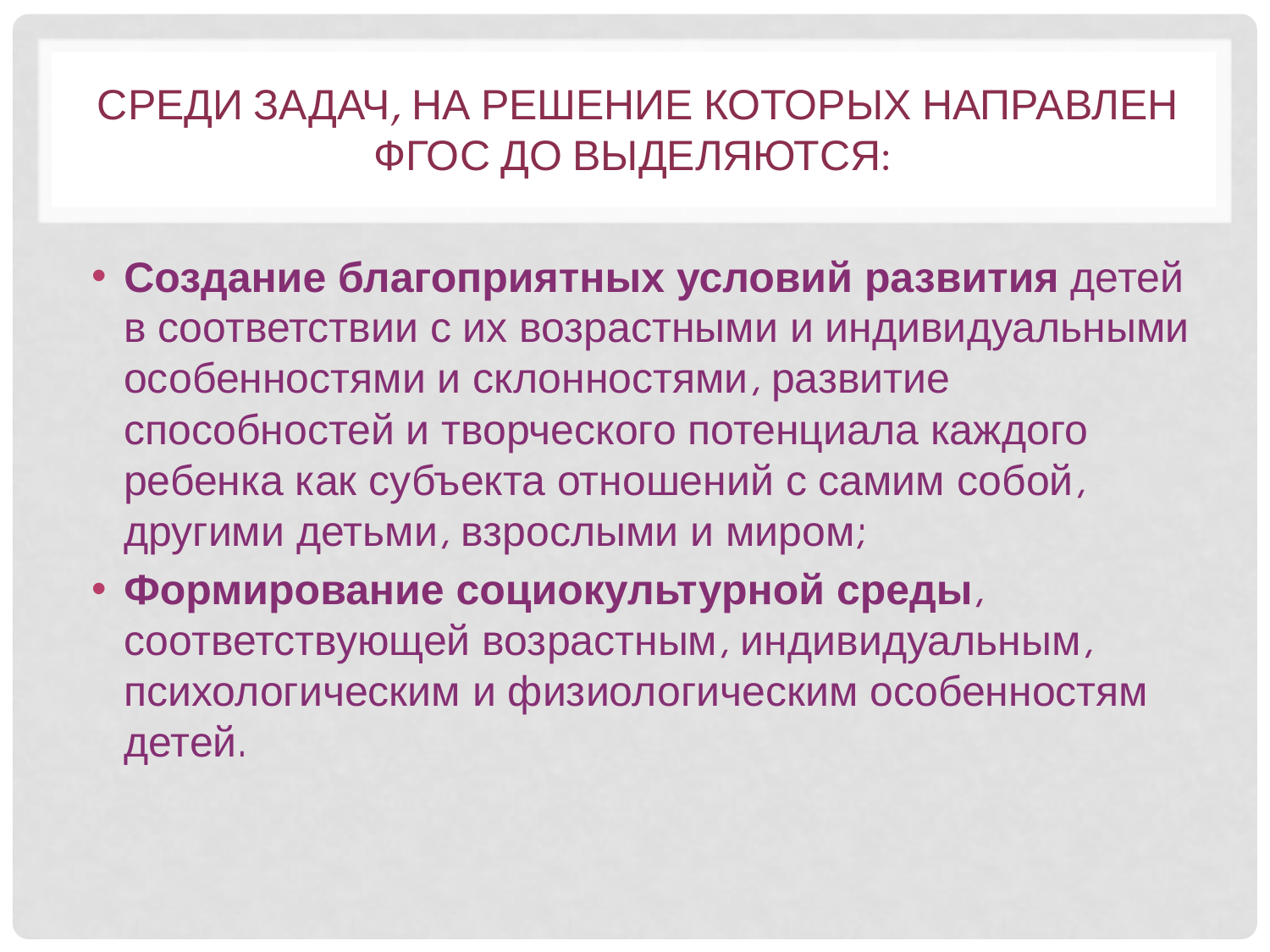

# среди задач, на решение которых направлен ФГОС ДО выделяются:
Создание благоприятных условий развития детей в соответствии с их возрастными и индивидуальными особенностями и склонностями, развитие способностей и творческого потенциала каждого ребенка как субъекта отношений с самим собой, другими детьми, взрослыми и миром;
Формирование социокультурной среды, соответствующей возрастным, индивидуальным, психологическим и физиологическим особенностям детей.